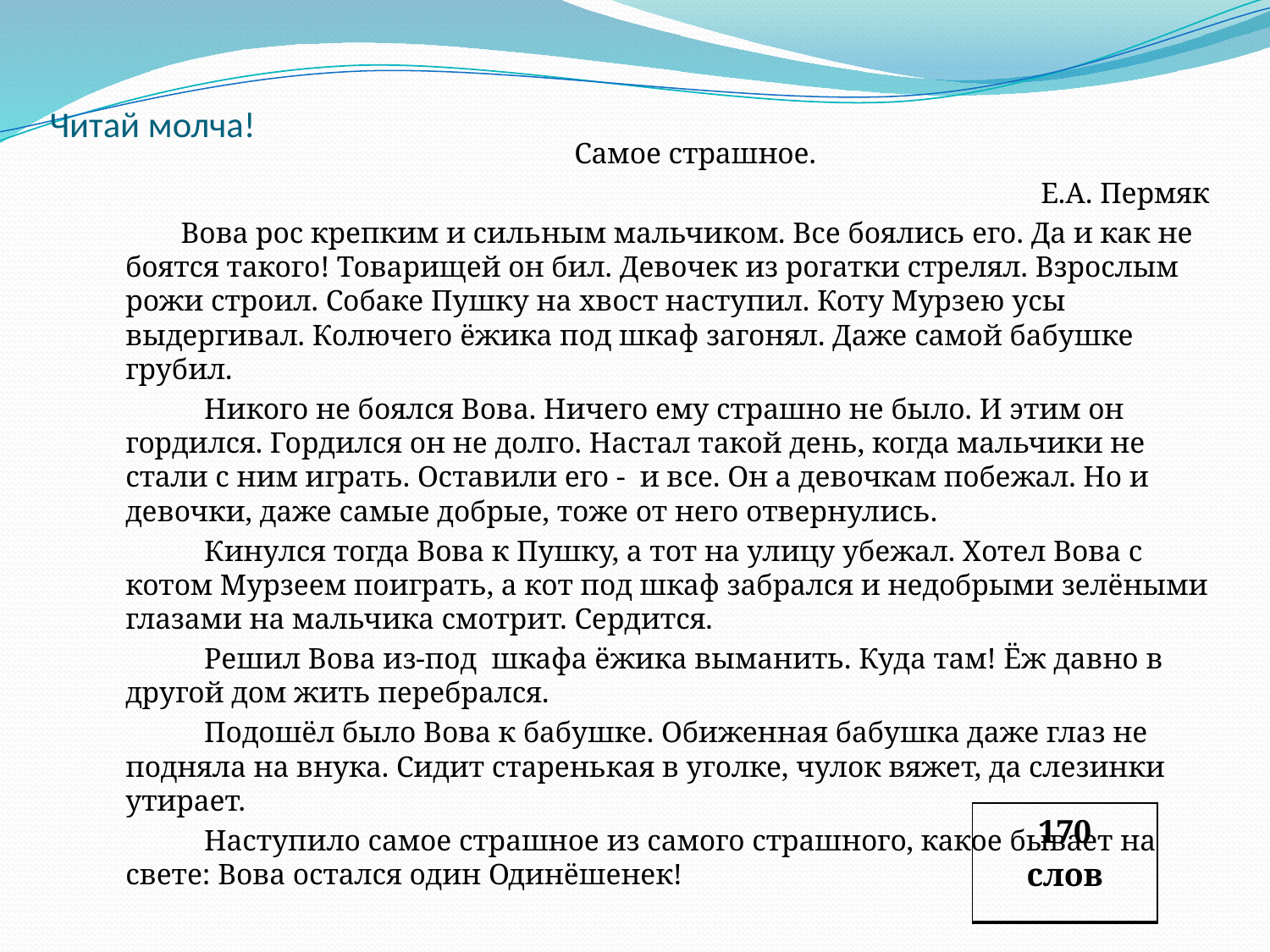

# Читай молча!
Самое страшное.
                                                         Е.А. Пермяк
Вова рос крепким и сильным мальчиком. Все боялись его. Да и как не боятся такого! Товарищей он бил. Девочек из рогатки стрелял. Взрослым рожи строил. Собаке Пушку на хвост наступил. Коту Мурзею усы выдергивал. Колючего ёжика под шкаф загонял. Даже самой бабушке грубил.
	Никого не боялся Вова. Ничего ему страшно не было. И этим он гордился. Гордился он не долго. Настал такой день, когда мальчики не стали с ним играть. Оставили его -  и все. Он а девочкам побежал. Но и девочки, даже самые добрые, тоже от него отвернулись.
	Кинулся тогда Вова к Пушку, а тот на улицу убежал. Хотел Вова с котом Мурзеем поиграть, а кот под шкаф забрался и недобрыми зелёными глазами на мальчика смотрит. Сердится.
	Решил Вова из-под  шкафа ёжика выманить. Куда там! Ёж давно в другой дом жить перебрался.
	Подошёл было Вова к бабушке. Обиженная бабушка даже глаз не подняла на внука. Сидит старенькая в уголке, чулок вяжет, да слезинки утирает.
	Наступило самое страшное из самого страшного, какое бывает на свете: Вова остался один Одинёшенек!

| 170 слов |
| --- |